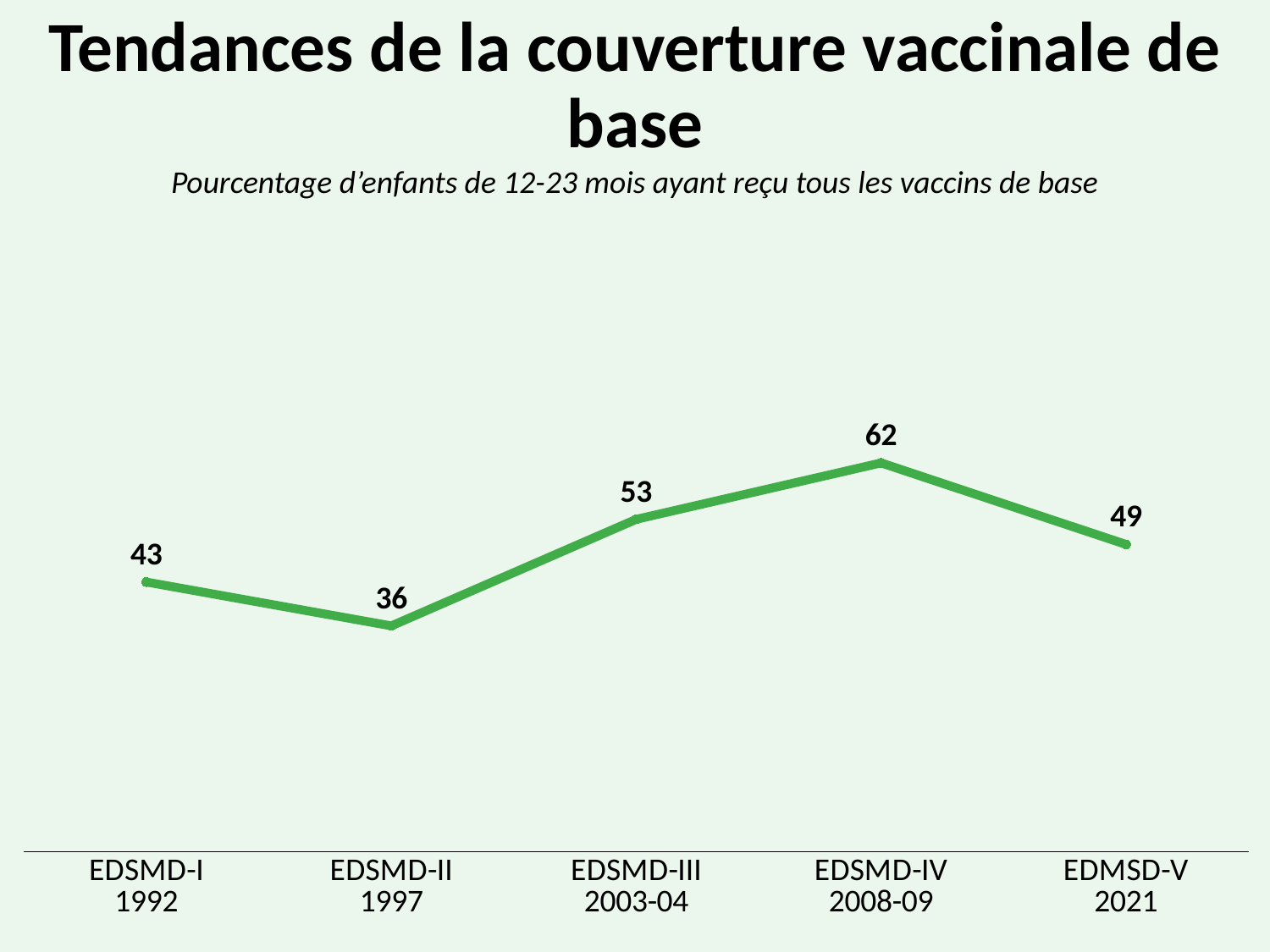

# Tendances de la couverture vaccinale de base
Pourcentage d’enfants de 12-23 mois ayant reçu tous les vaccins de base

### Chart

| Category | Series 1 |
|---|---|
| EDSMD-I
1992 | 43.0 |
| EDSMD-II
1997 | 36.0 |
| EDSMD-III
2003-04 | 53.0 |
| EDSMD-IV
2008-09 | 62.0 |
| EDMSD-V
2021 | 49.0 |